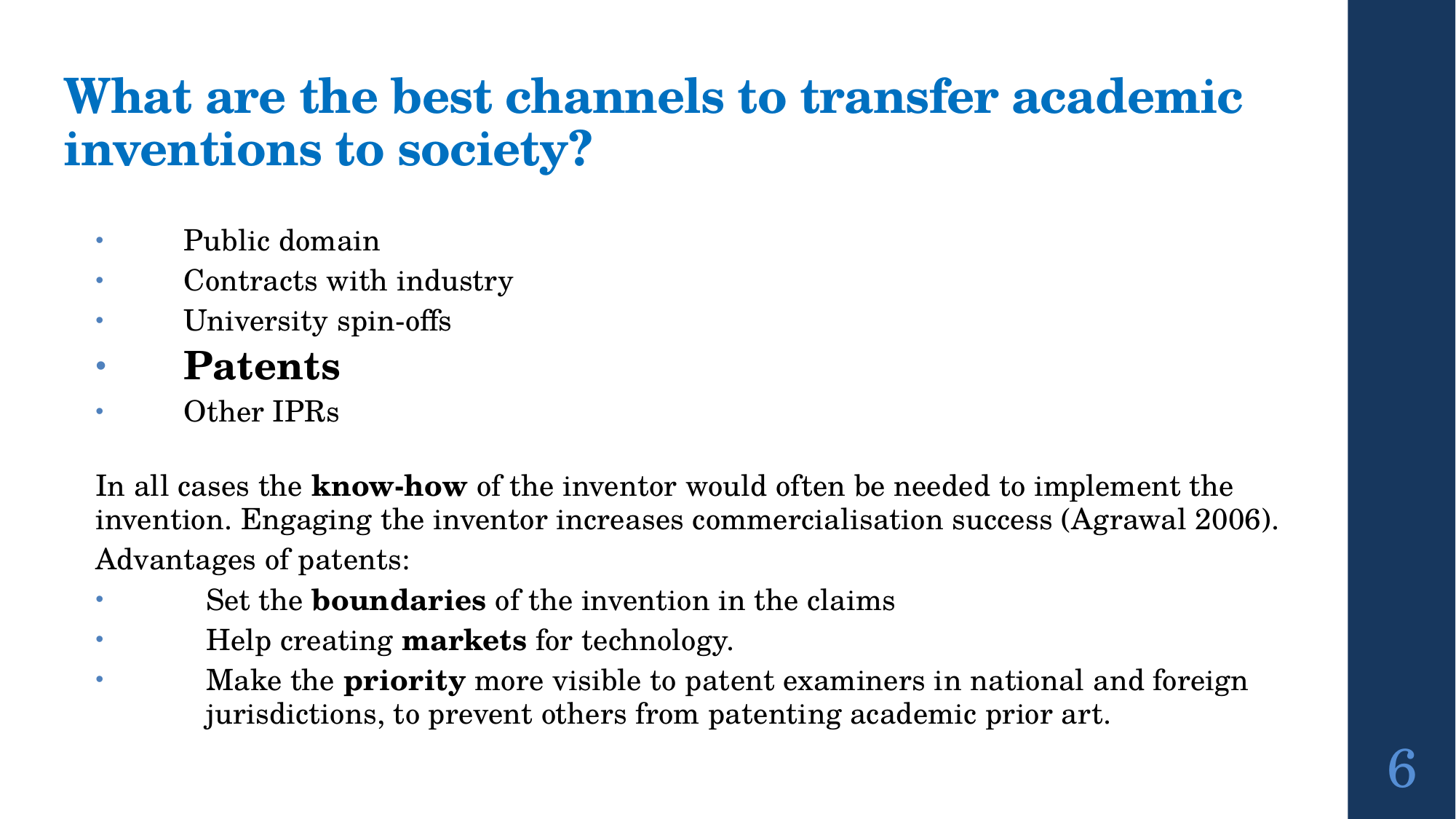

# What are the best channels to transfer academic inventions to society?
Public domain
Contracts with industry
University spin-offs
Patents
Other IPRs

In all cases the know-how of the inventor would often be needed to implement the invention. Engaging the inventor increases commercialisation success (Agrawal 2006).
Advantages of patents:
Set the boundaries of the invention in the claims
Help creating markets for technology.
Make the priority more visible to patent examiners in national and foreign jurisdictions, to prevent others from patenting academic prior art.
6